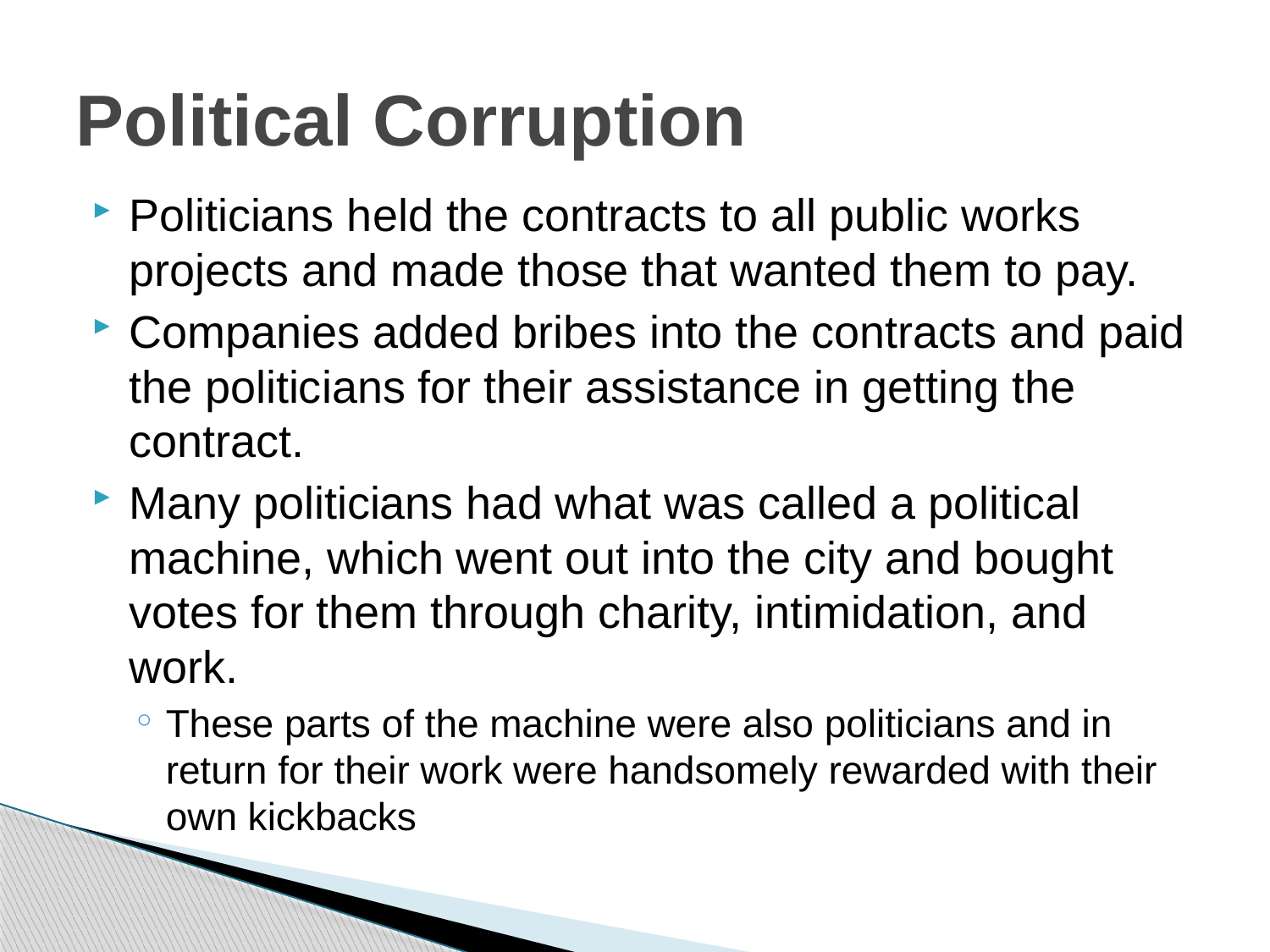

# Political Corruption
Politicians held the contracts to all public works projects and made those that wanted them to pay.
Companies added bribes into the contracts and paid the politicians for their assistance in getting the contract.
Many politicians had what was called a political machine, which went out into the city and bought votes for them through charity, intimidation, and work.
These parts of the machine were also politicians and in return for their work were handsomely rewarded with their own kickbacks